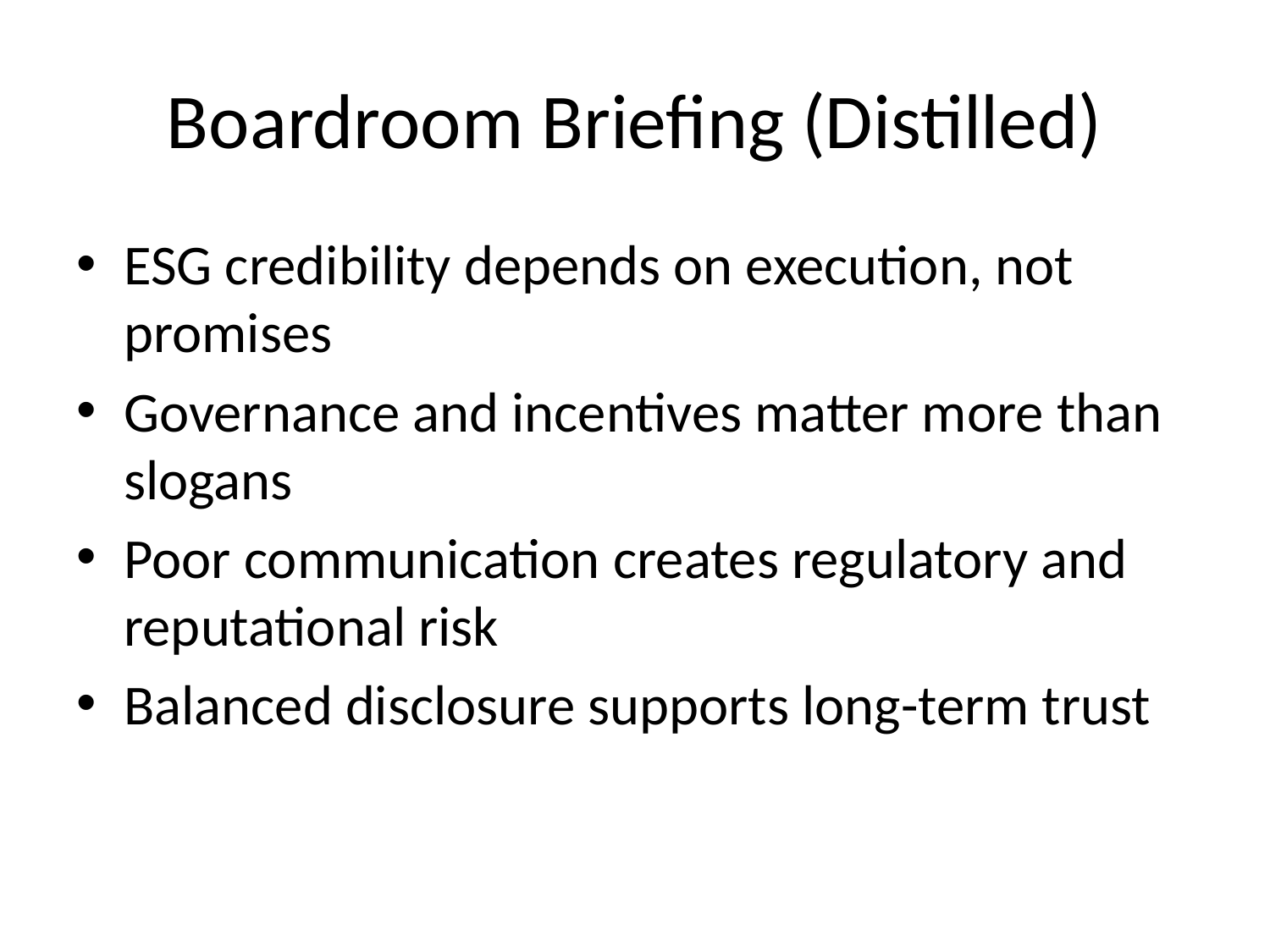

# Boardroom Briefing (Distilled)
ESG credibility depends on execution, not promises
Governance and incentives matter more than slogans
Poor communication creates regulatory and reputational risk
Balanced disclosure supports long-term trust